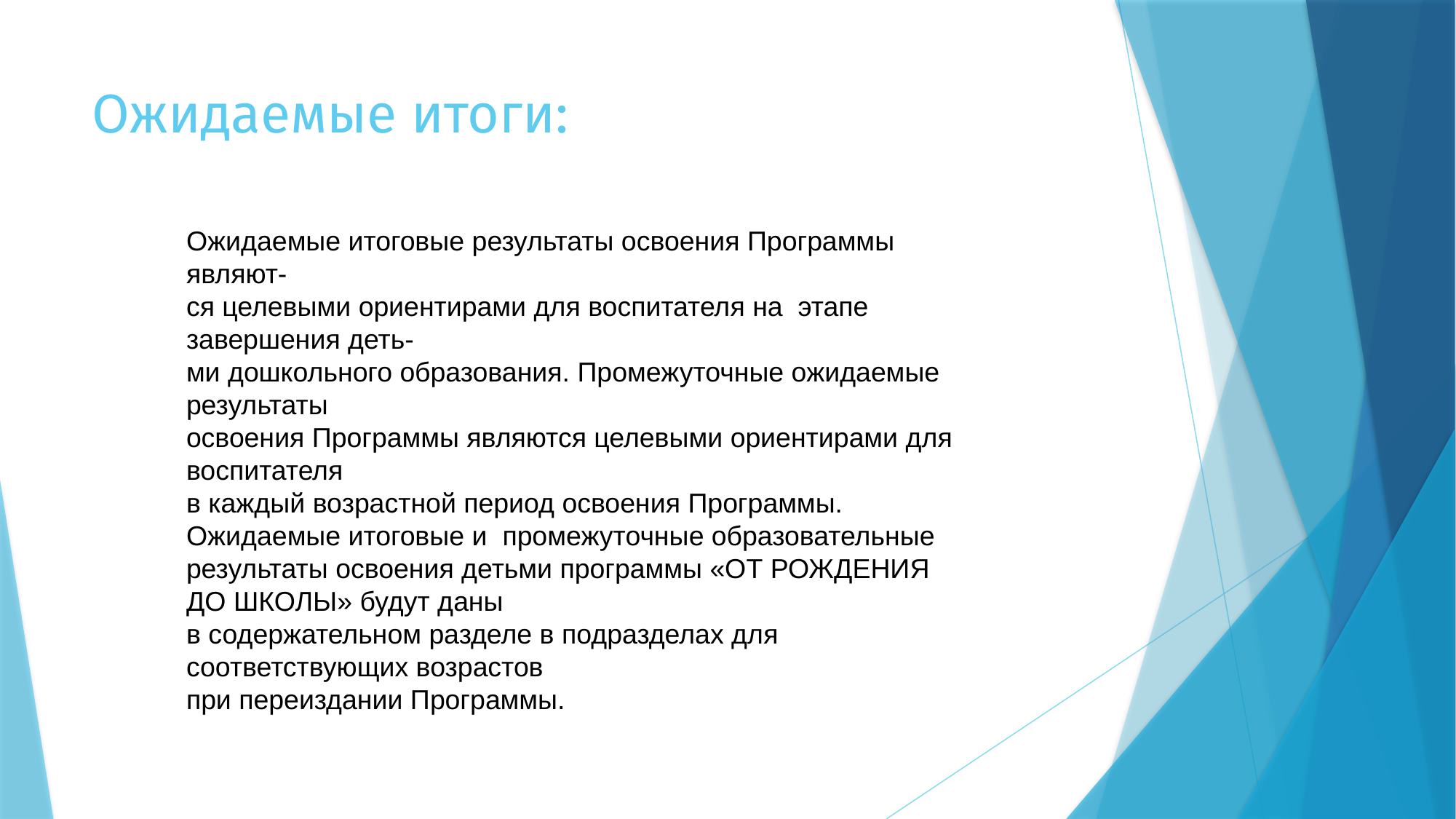

# Ожидаемые итоги:
Ожидаемые итоговые результаты освоения Программы являют-
ся целевыми ориентирами для воспитателя на  этапе завершения деть-
ми дошкольного образования. Промежуточные ожидаемые результаты
освоения Программы являются целевыми ориентирами для воспитателя
в каждый возрастной период освоения Программы.
Ожидаемые итоговые и  промежуточные образовательные результаты освоения детьми программы «ОТ РОЖДЕНИЯ ДО ШКОЛЫ» будут даны
в содержательном разделе в подразделах для соответствующих возрастов
при переиздании Программы.